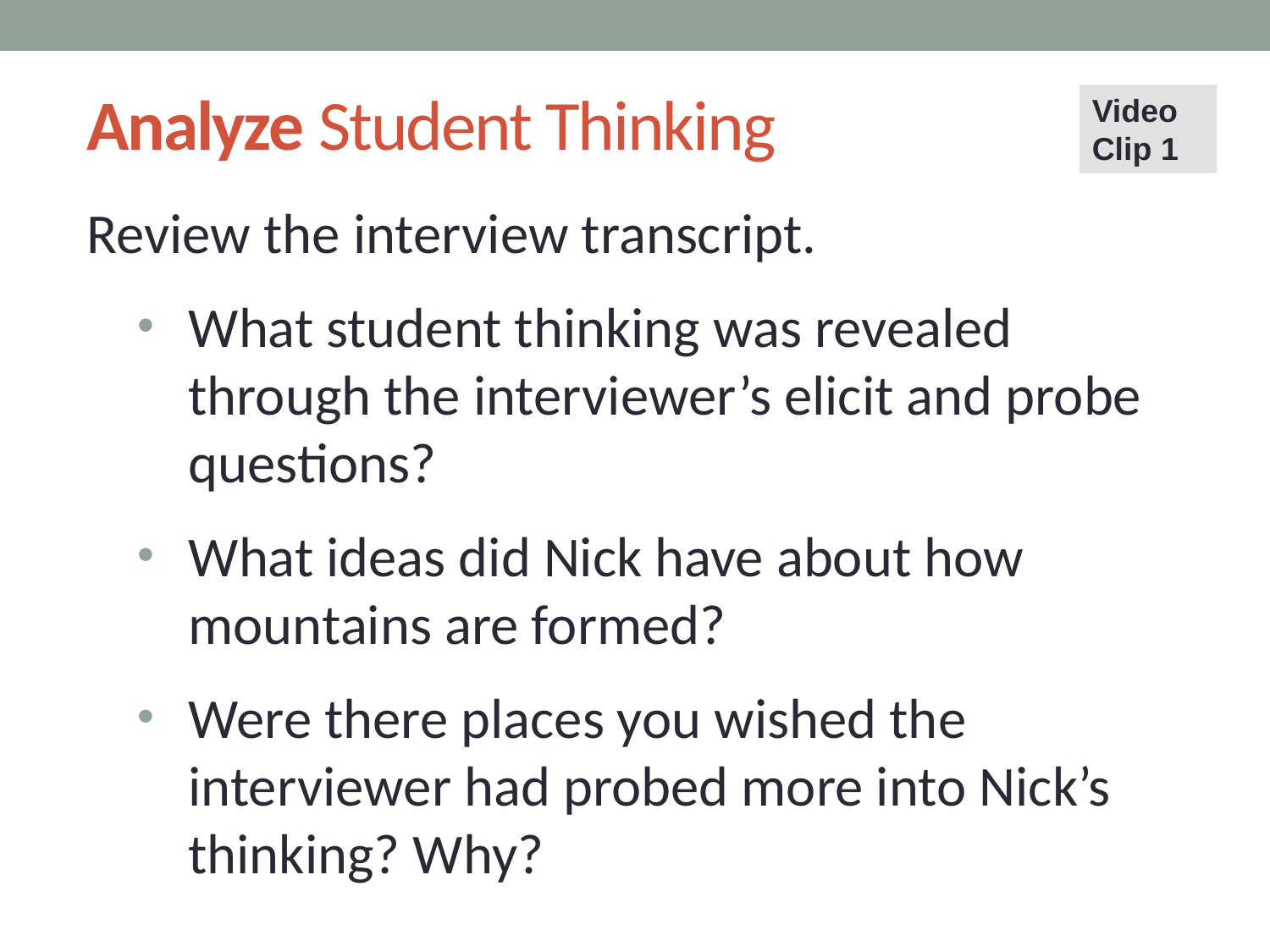

# Analyze Student Thinking
Video Clip 1
Review the interview transcript.
What student thinking was revealed through the interviewer’s elicit and probe questions?
What ideas did Nick have about how mountains are formed?
Were there places you wished the interviewer had probed more into Nick’s thinking? Why?